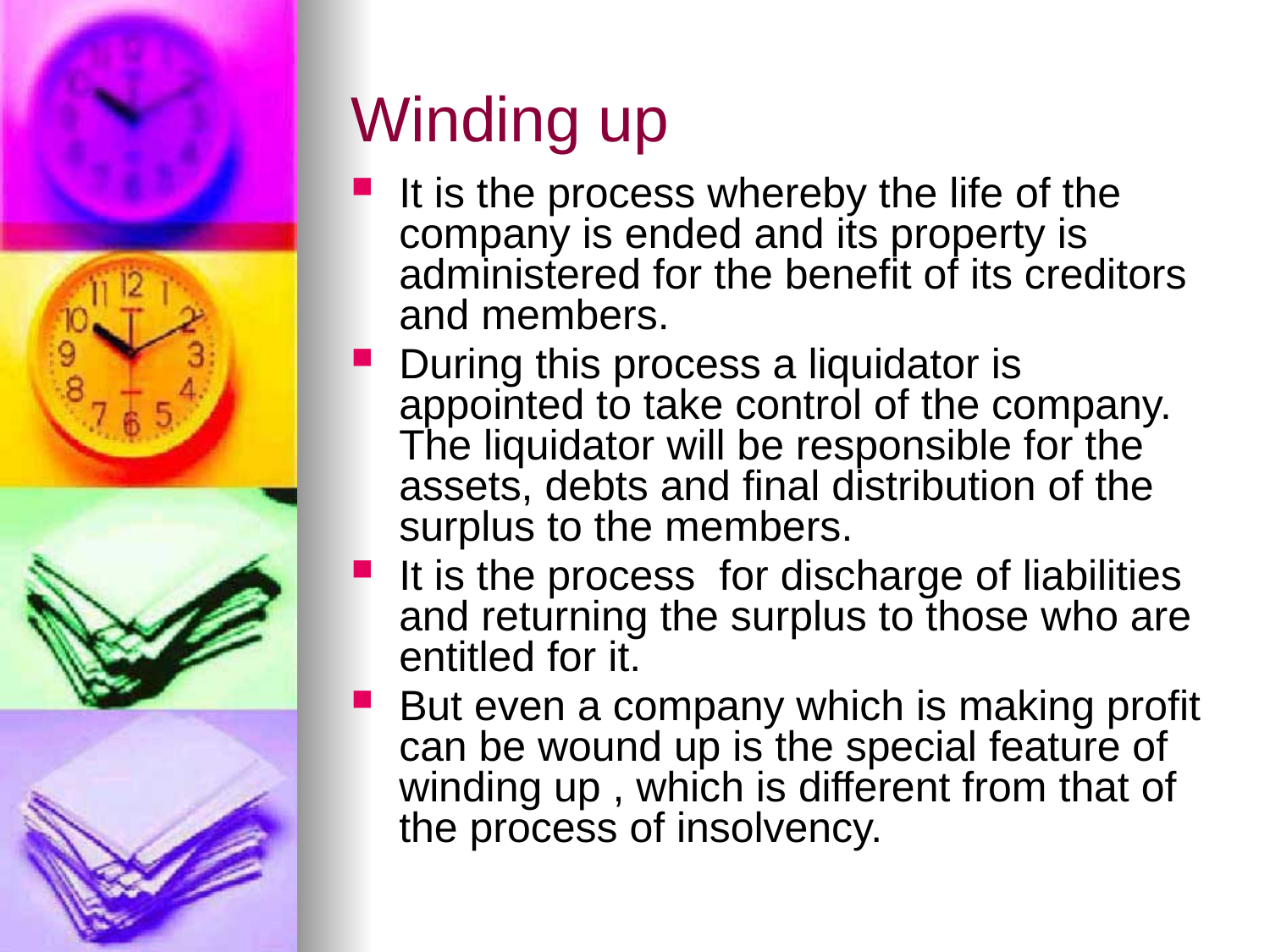

# Winding up
It is the process whereby the life of the company is ended and its property is administered for the benefit of its creditors and members.
During this process a liquidator is appointed to take control of the company. The liquidator will be responsible for the assets, debts and final distribution of the surplus to the members.
It is the process  for discharge of liabilities and returning the surplus to those who are entitled for it.
But even a company which is making profit can be wound up is the special feature of winding up , which is different from that of the process of insolvency.